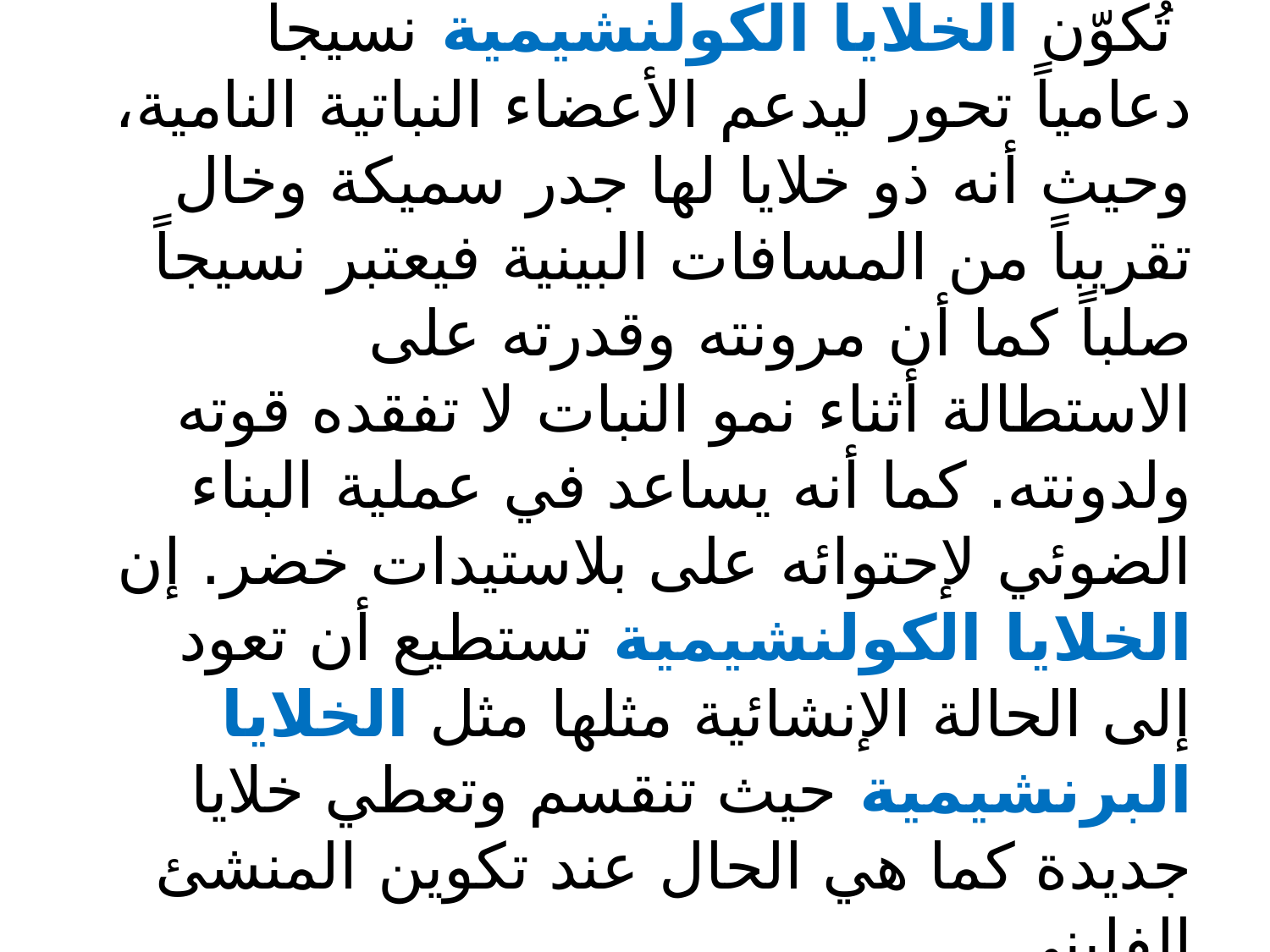

وظائف الخلايا الكولنشيمية
 	تُكوّن الخلايا الكولنشيمية نسيجاً دعامياً تحور ليدعم الأعضاء النباتية النامية، وحيث أنه ذو خلايا لها جدر سميكة وخال تقريباً من المسافات البينية فيعتبر نسيجاً صلباً كما أن مرونته وقدرته على الاستطالة أثناء نمو النبات لا تفقده قوته ولدونته. كما أنه يساعد في عملية البناء الضوئي لإحتوائه على بلاستيدات خضر. إن الخلايا الكولنشيمية تستطيع أن تعود إلى الحالة الإنشائية مثلها مثل الخلايا البرنشيمية حيث تنقسم وتعطي خلايا جديدة كما هي الحال عند تكوين المنشئ الفليني.